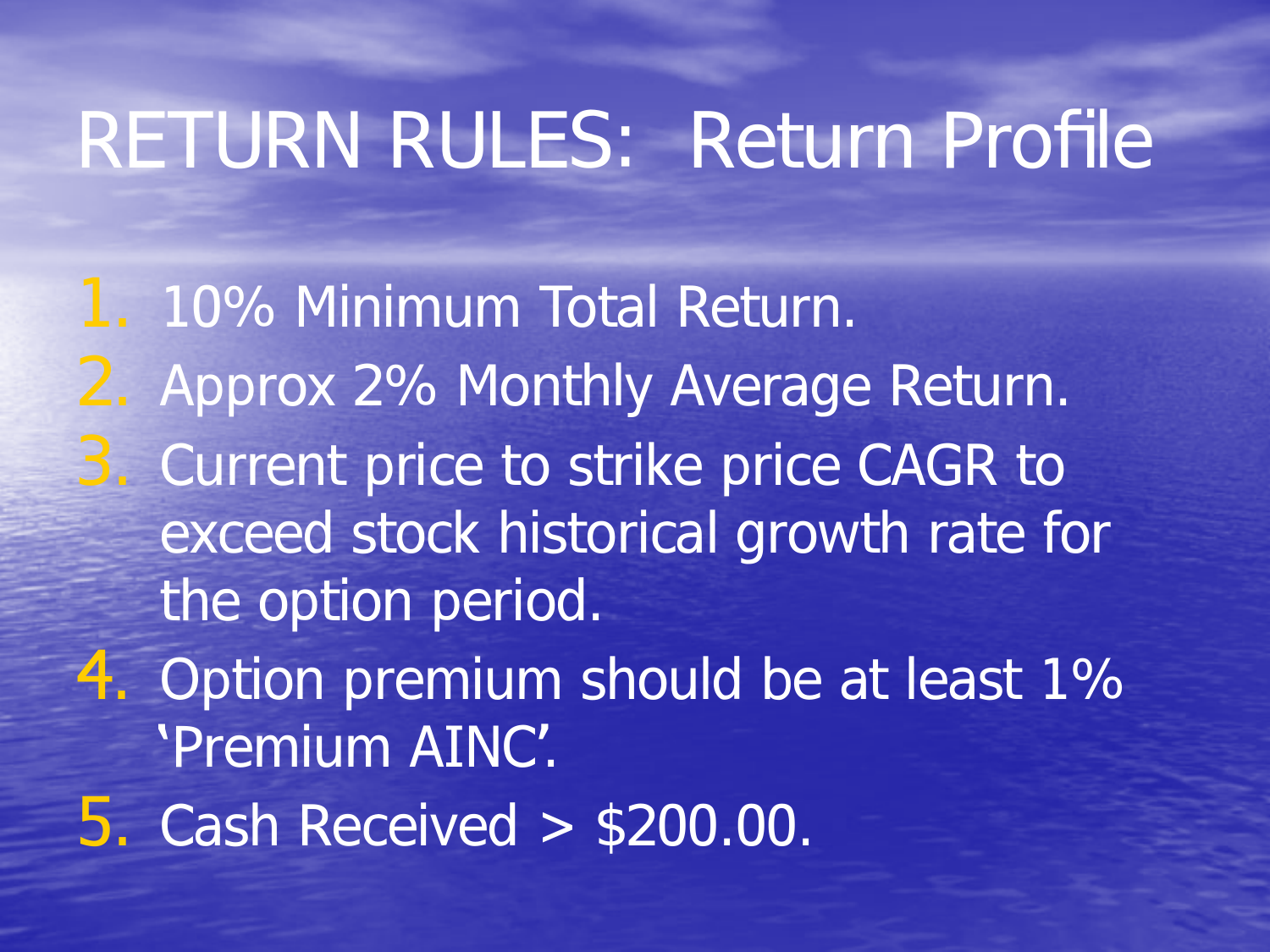

# RETURN RULES:  Return Profile
10% Minimum Total Return.
Approx 2% Monthly Average Return.
Current price to strike price CAGR to exceed stock historical growth rate for the option period.
Option premium should be at least 1% ‘Premium AINC’.
Cash Received > $200.00.